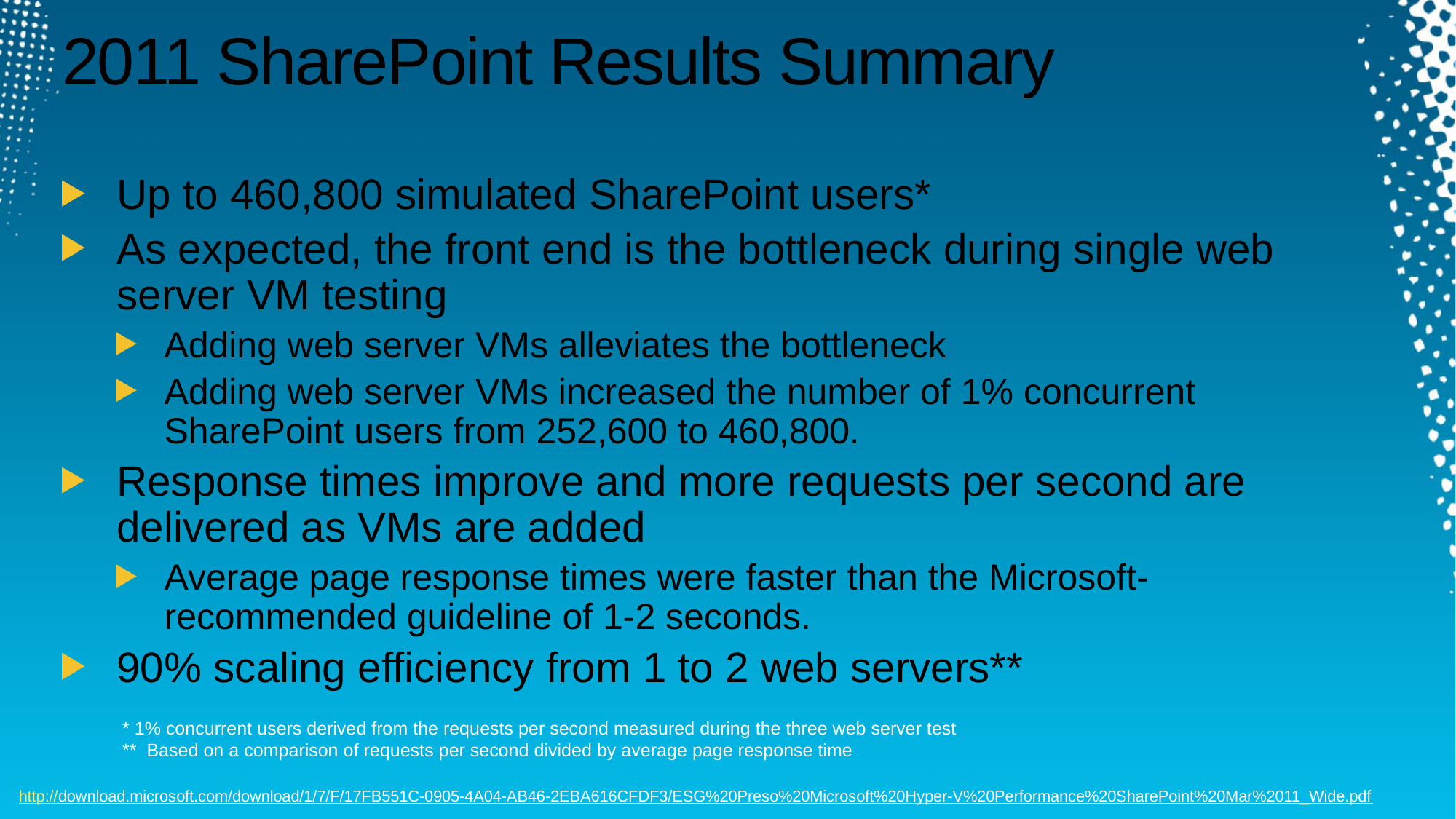

# 2011 SharePoint Results Summary
Up to 460,800 simulated SharePoint users*
As expected, the front end is the bottleneck during single web server VM testing
Adding web server VMs alleviates the bottleneck
Adding web server VMs increased the number of 1% concurrent SharePoint users from 252,600 to 460,800.
Response times improve and more requests per second are delivered as VMs are added
Average page response times were faster than the Microsoft-recommended guideline of 1-2 seconds.
90% scaling efficiency from 1 to 2 web servers**

* 1% concurrent users derived from the requests per second measured during the three web server test
**  Based on a comparison of requests per second divided by average page response time
http://download.microsoft.com/download/1/7/F/17FB551C-0905-4A04-AB46-2EBA616CFDF3/ESG%20Preso%20Microsoft%20Hyper-V%20Performance%20SharePoint%20Mar%2011_Wide.pdf